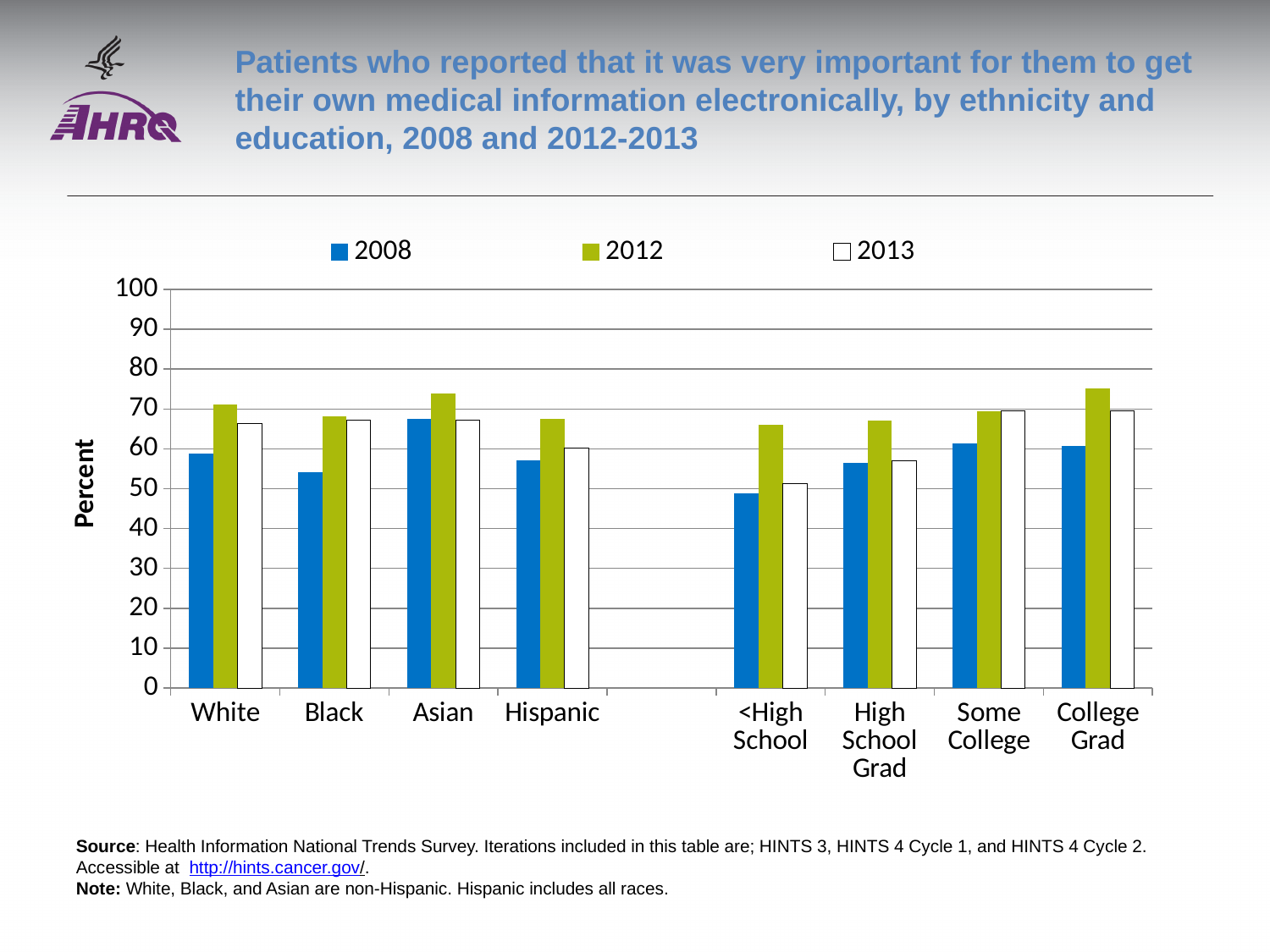

# Patients who reported that it was very important for them to get their own medical information electronically, by ethnicity and education, 2008 and 2012-2013

### Chart

| Category | 2008 | 2012 | 2013 |
|---|---|---|---|
| White | 58.8 | 71.1 | 66.4 |
| Black | 54.1 | 68.1 | 67.2 |
| Asian | 67.6 | 73.8 | 67.2 |
| Hispanic | 57.1 | 67.6 | 60.2 |
|  | None | None | None |
| <High School | 48.8 | 66.1 | 51.3 |
| High School Grad | 56.5 | 67.1 | 57.1 |
| Some College | 61.3 | 69.5 | 69.6 |
| College Grad | 60.8 | 75.1 | 69.5 |
Source: Health Information National Trends Survey. Iterations included in this table are; HINTS 3, HINTS 4 Cycle 1, and HINTS 4 Cycle 2. Accessible at  http://hints.cancer.gov/.
Note: White, Black, and Asian are non-Hispanic. Hispanic includes all races.